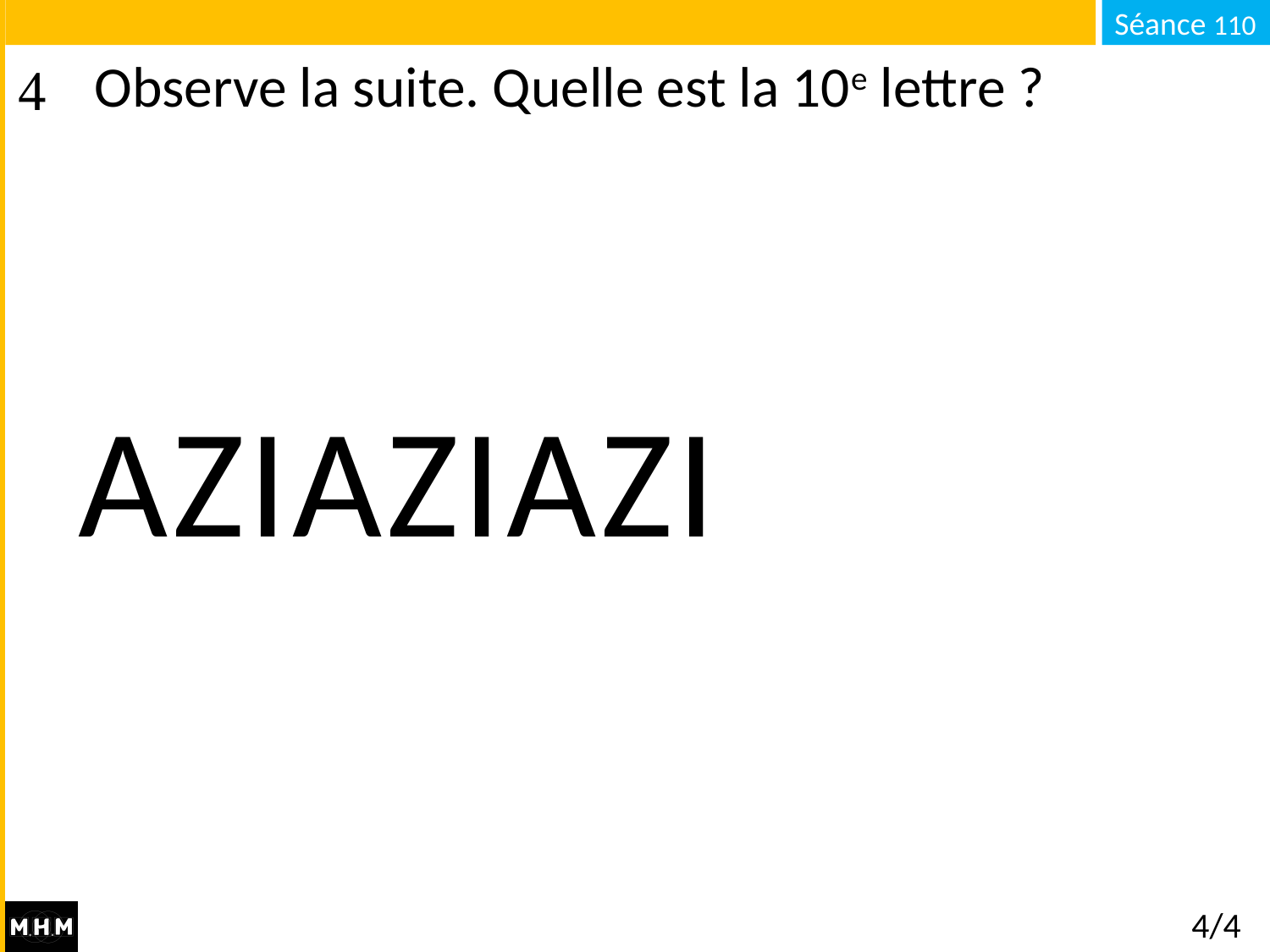

# Observe la suite. Quelle est la 10e lettre ?
AZIAZIAZI
4/4